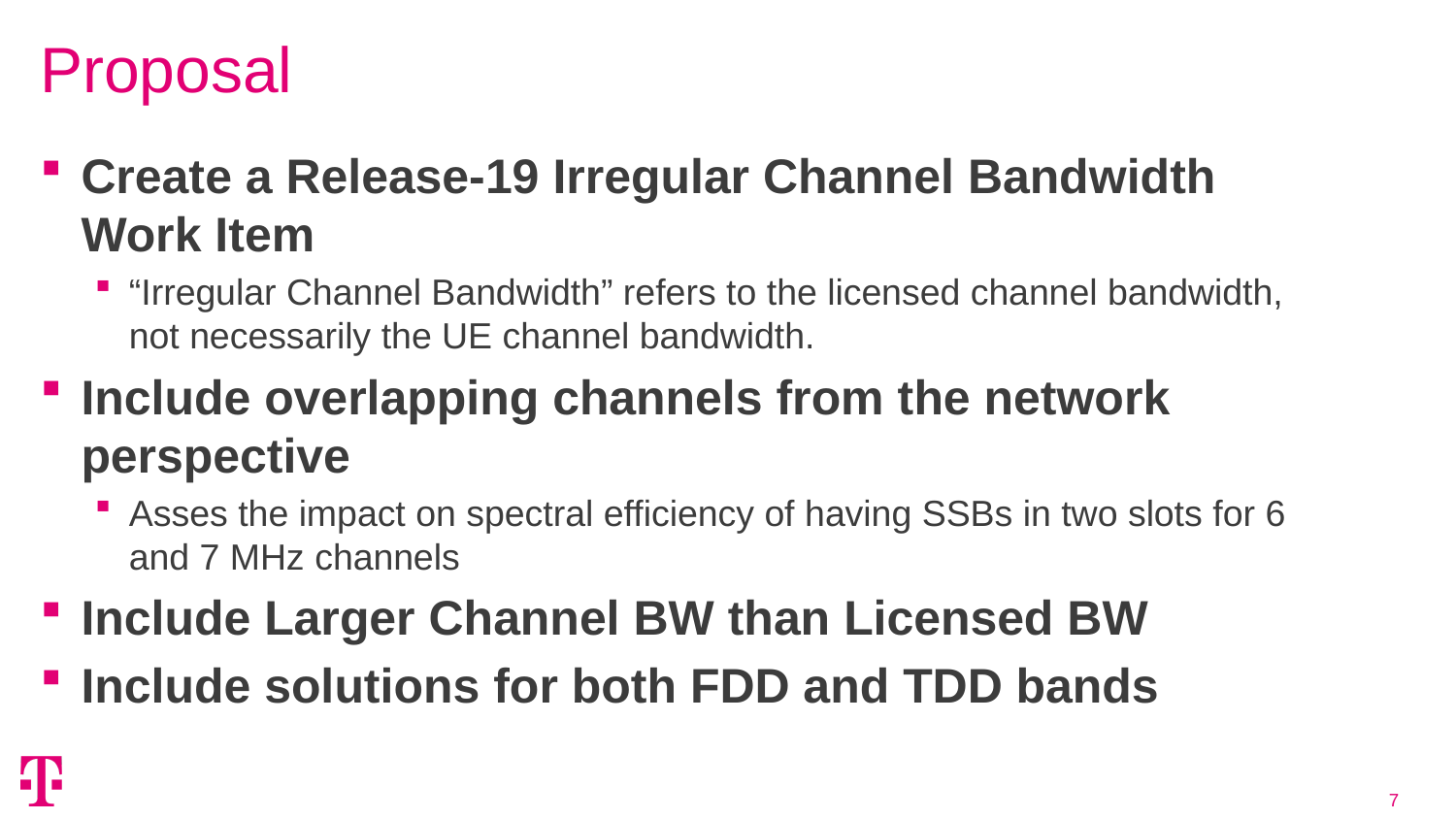

# Proposal
Create a Release-19 Irregular Channel Bandwidth Work Item
“Irregular Channel Bandwidth” refers to the licensed channel bandwidth, not necessarily the UE channel bandwidth.
Include overlapping channels from the network perspective
Asses the impact on spectral efficiency of having SSBs in two slots for 6 and 7 MHz channels
Include Larger Channel BW than Licensed BW
Include solutions for both FDD and TDD bands